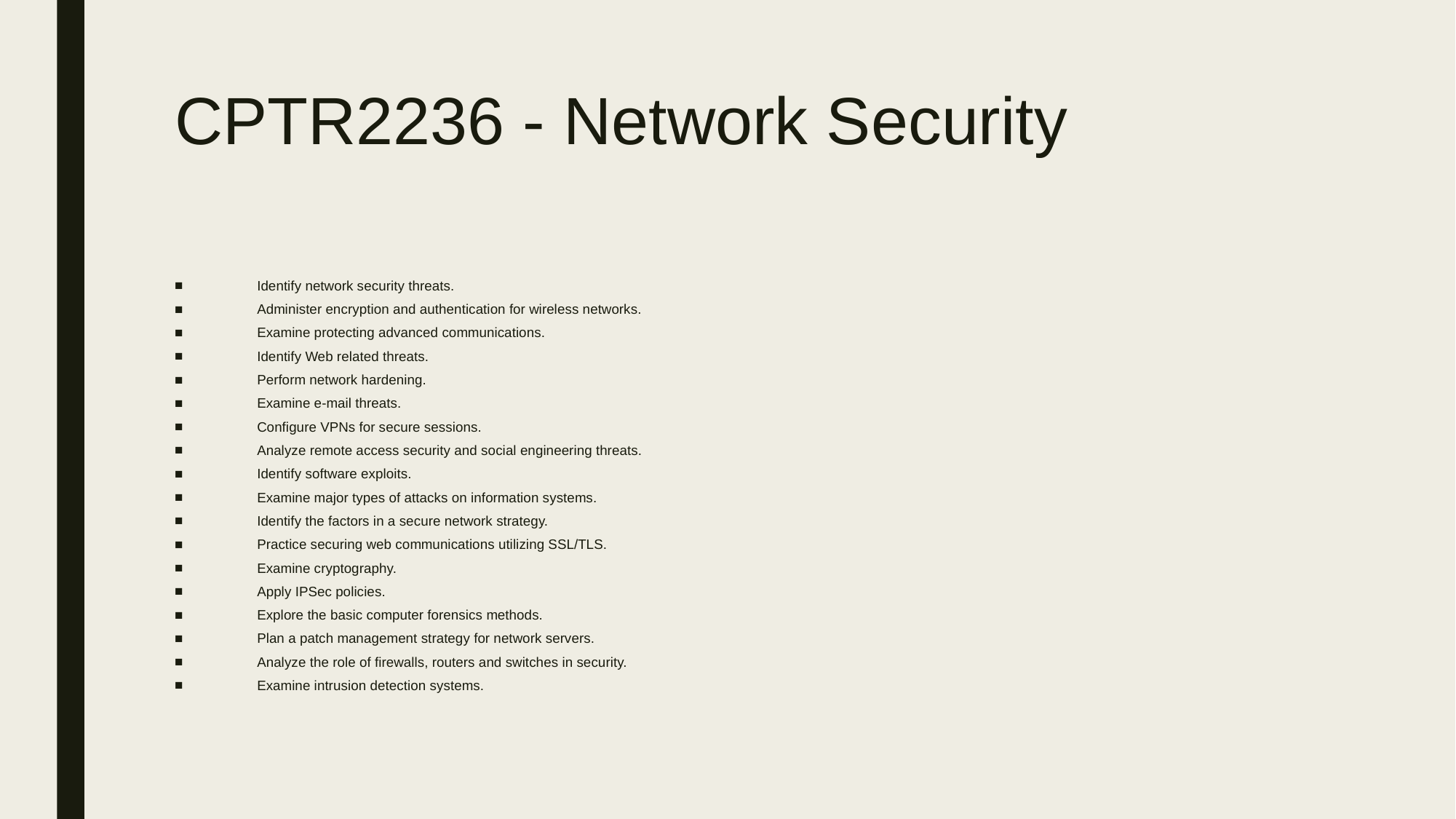

# CPTR2236 - Network Security
Identify network security threats.
Administer encryption and authentication for wireless networks.
Examine protecting advanced communications.
Identify Web related threats.
Perform network hardening.
Examine e-mail threats.
Configure VPNs for secure sessions.
Analyze remote access security and social engineering threats.
Identify software exploits.
Examine major types of attacks on information systems.
Identify the factors in a secure network strategy.
Practice securing web communications utilizing SSL/TLS.
Examine cryptography.
Apply IPSec policies.
Explore the basic computer forensics methods.
Plan a patch management strategy for network servers.
Analyze the role of firewalls, routers and switches in security.
Examine intrusion detection systems.